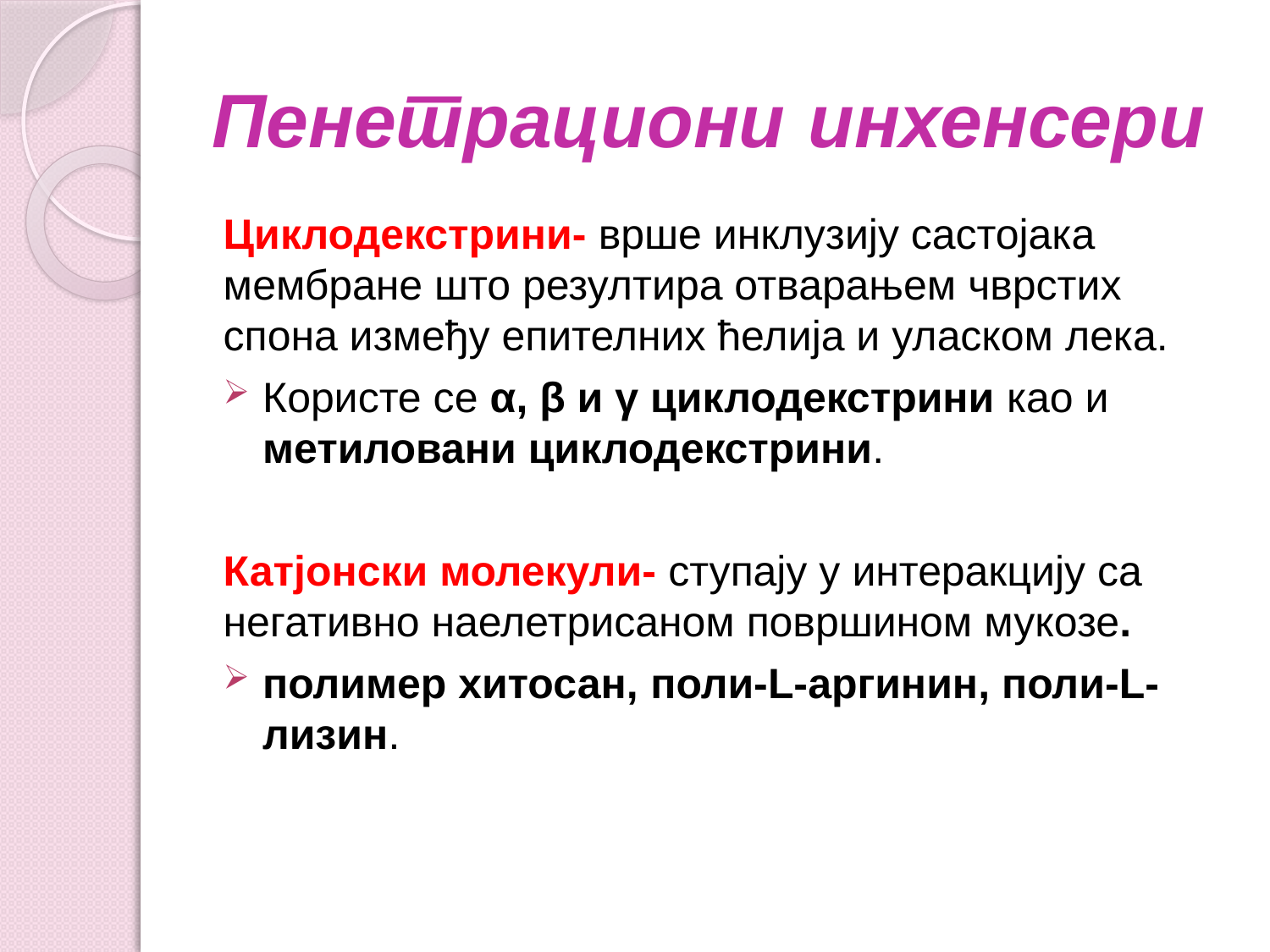

# Пенетрациони инхенсери
Циклодекстрини- врше инклузију састојака мембране што резултира отварањем чврстих спона између епителних ћелија и уласком лека.
Користе се α, β и γ циклодекстрини као и метиловани циклодекстрини.

Катјонски молекули- ступају у интеракцију са негативно наелетрисаном површином мукозе.
полимер хитосан, поли-L-аргинин, поли-L-лизин.